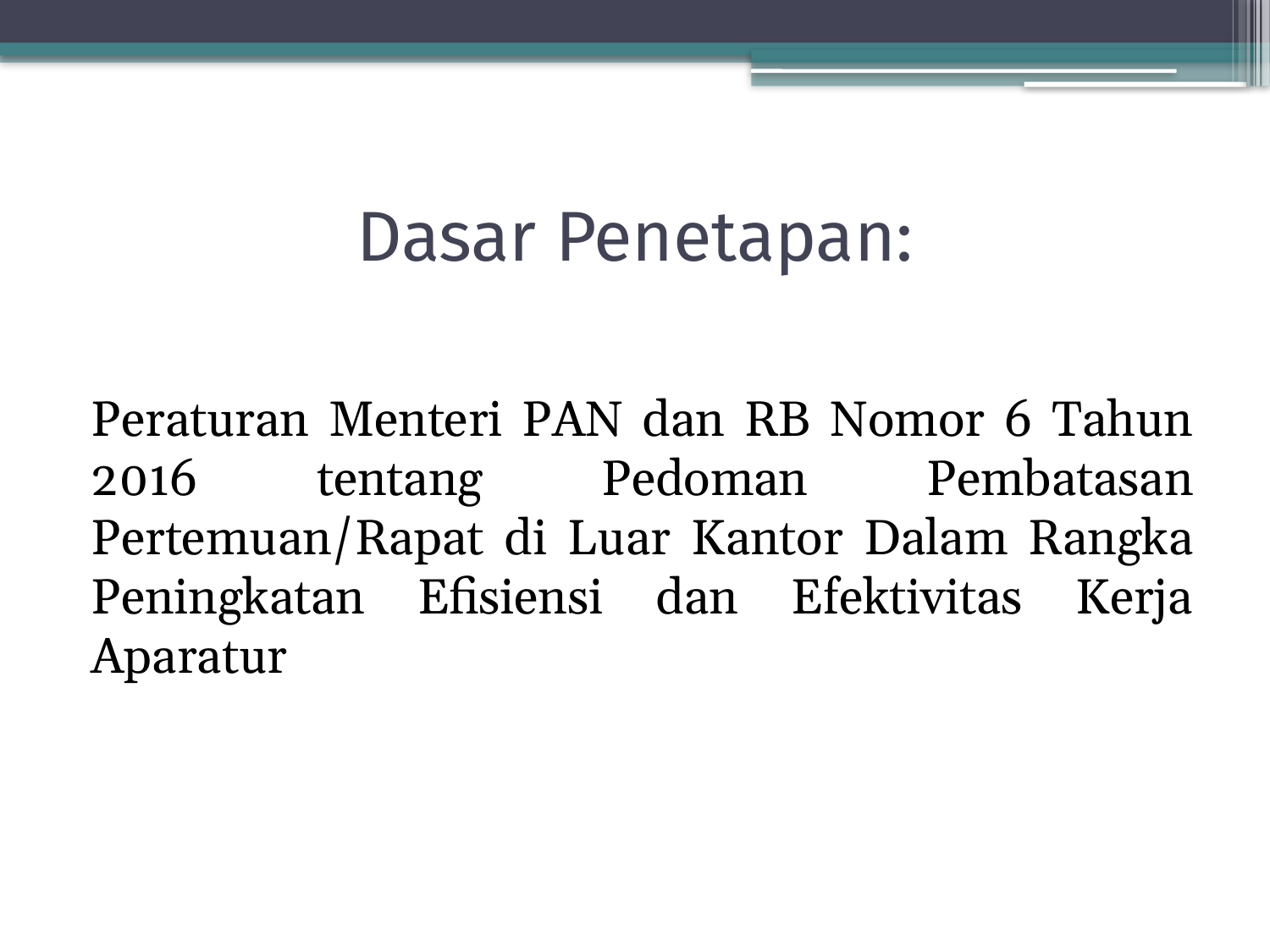

# Dasar Penetapan:
Peraturan Menteri PAN dan RB Nomor 6 Tahun 2016 tentang Pedoman Pembatasan Pertemuan/Rapat di Luar Kantor Dalam Rangka Peningkatan Efisiensi dan Efektivitas Kerja Aparatur